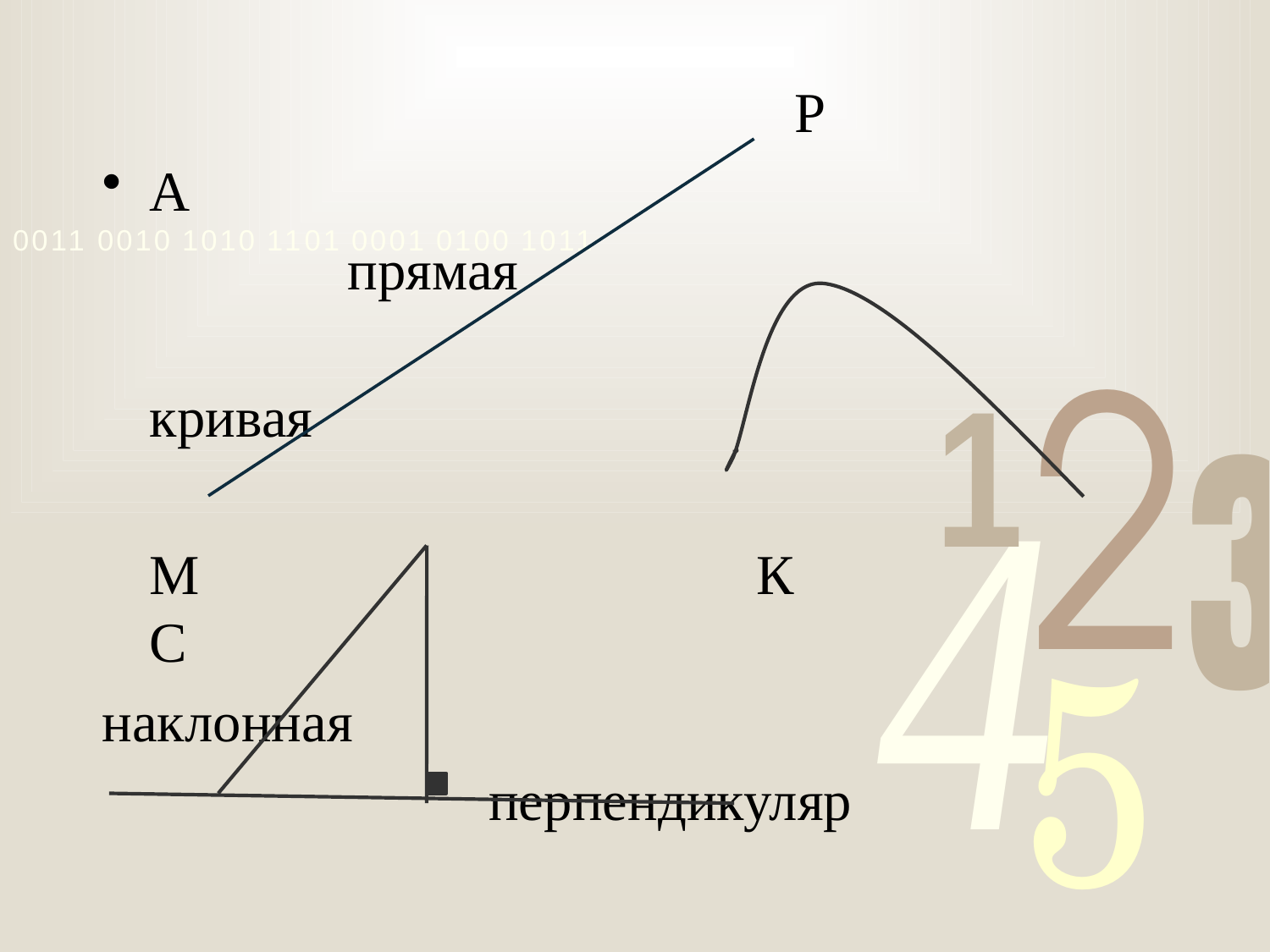

Р
А
		     прямая
								кривая

	М				       К		       С
наклонная
			      перпендикуляр